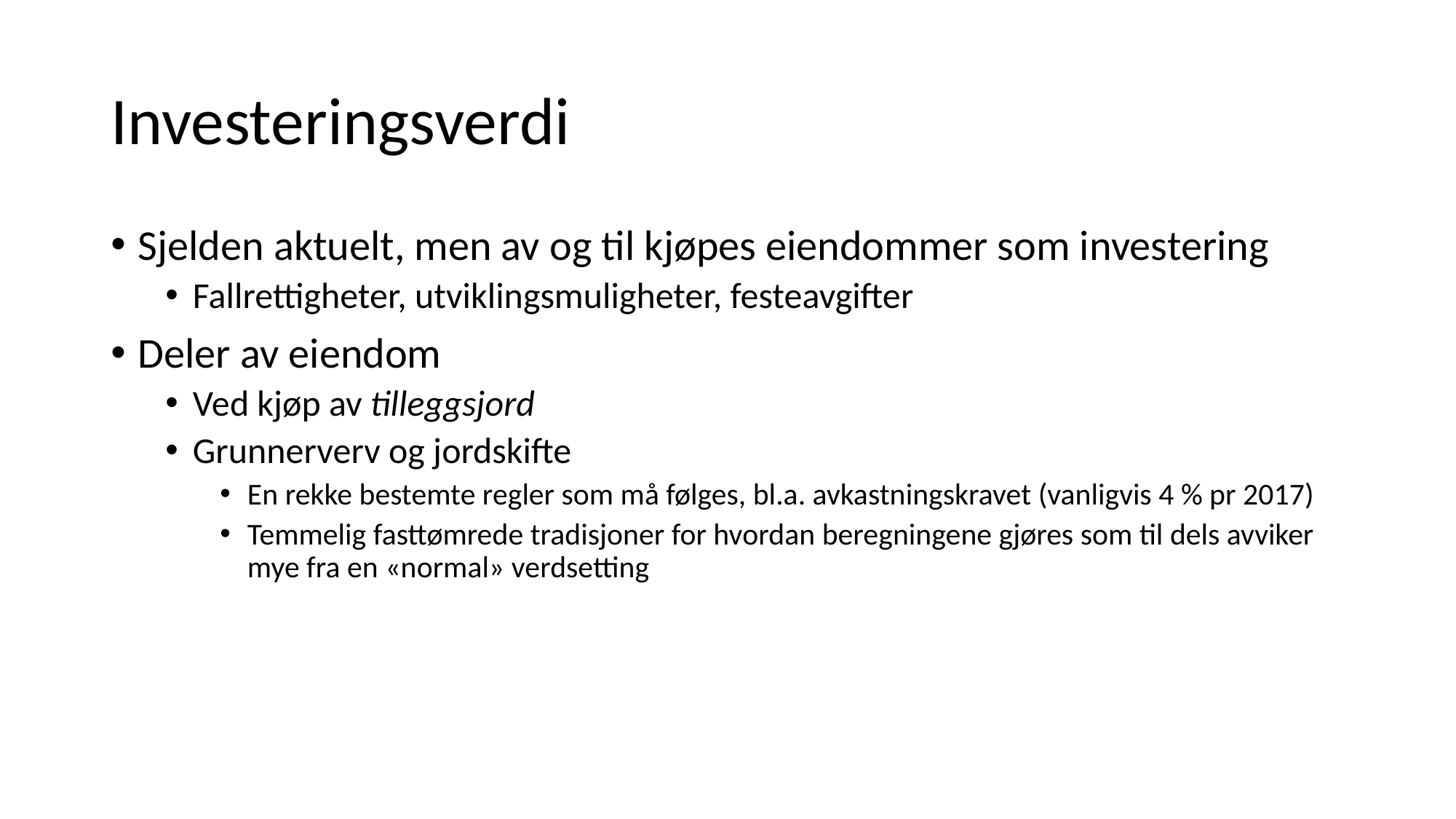

# Investeringsverdi
Sjelden aktuelt, men av og til kjøpes eiendommer som investering
Fallrettigheter, utviklingsmuligheter, festeavgifter
Deler av eiendom
Ved kjøp av tilleggsjord
Grunnerverv og jordskifte
En rekke bestemte regler som må følges, bl.a. avkastningskravet (vanligvis 4 % pr 2017)
Temmelig fasttømrede tradisjoner for hvordan beregningene gjøres som til dels avviker mye fra en «normal» verdsetting